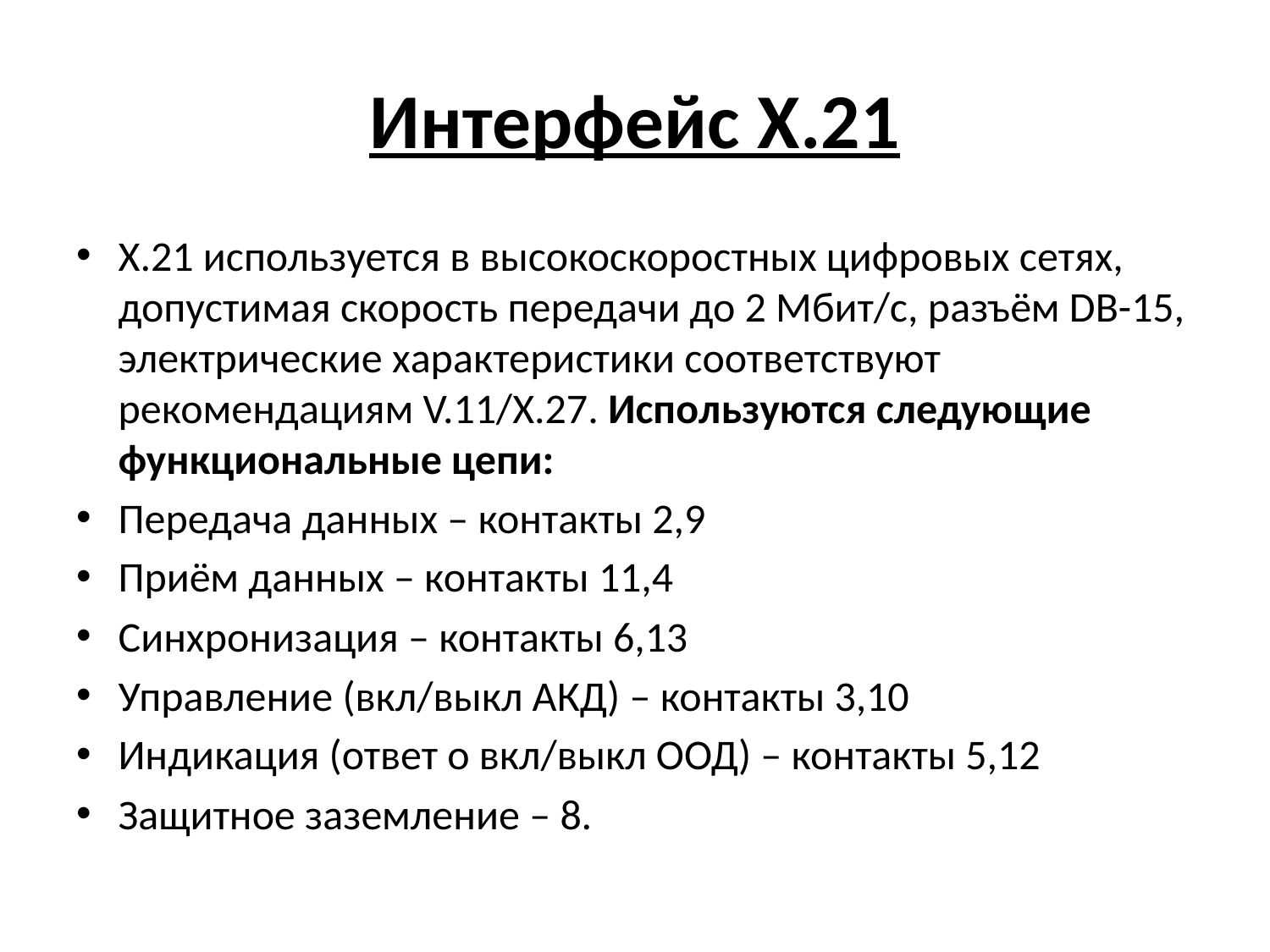

# Интерфейс Х.21
Х.21 используется в высокоскоростных цифровых сетях, допустимая скорость передачи до 2 Мбит/с, разъём DB-15, электрические характеристики соответствуют рекомендациям V.11/X.27. Используются следующие функциональные цепи:
Передача данных – контакты 2,9
Приём данных – контакты 11,4
Синхронизация – контакты 6,13
Управление (вкл/выкл АКД) – контакты 3,10
Индикация (ответ о вкл/выкл ООД) – контакты 5,12
Защитное заземление – 8.